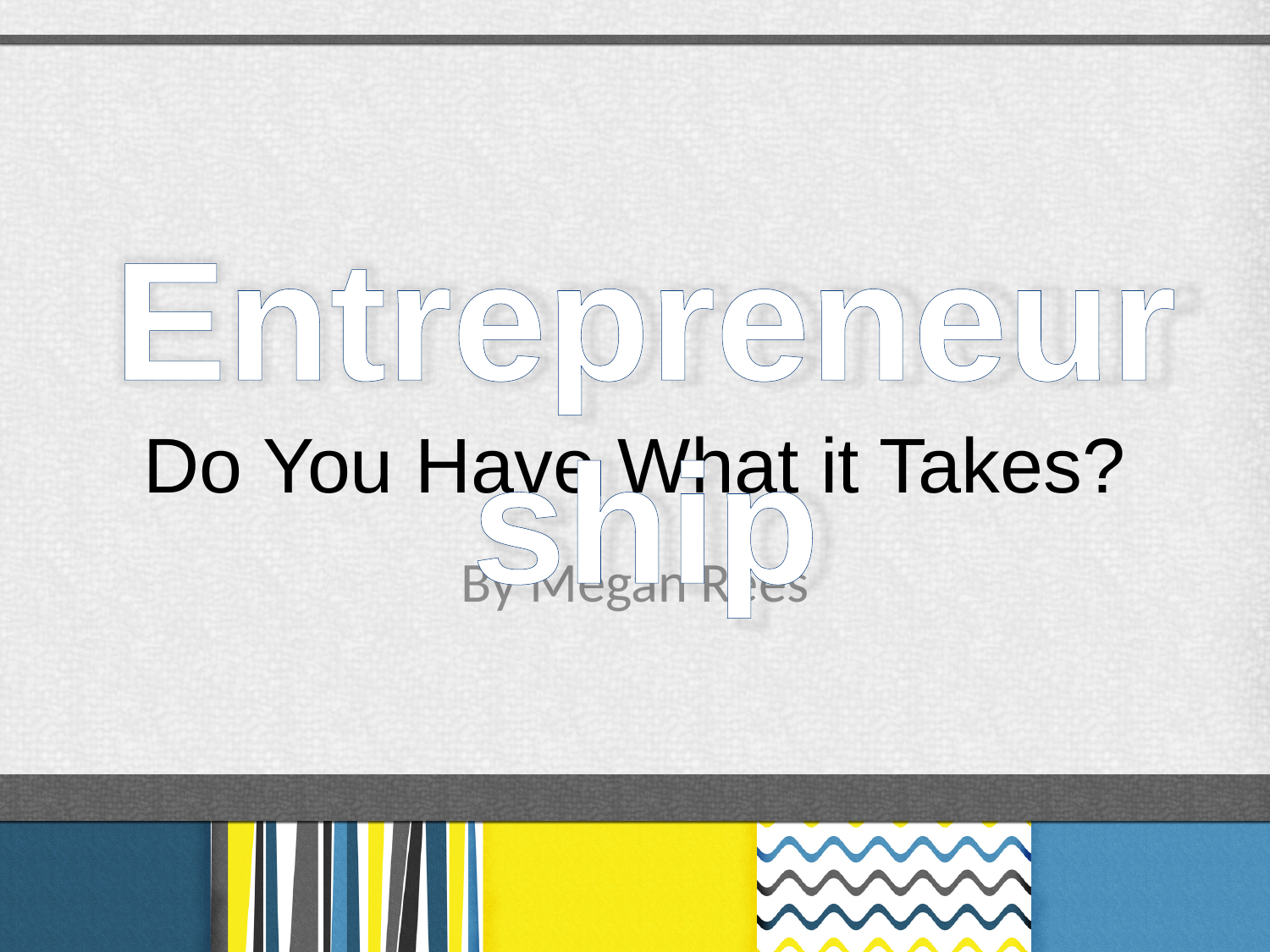

Entrepreneurship
# Do You Have What it Takes?
By Megan Rees